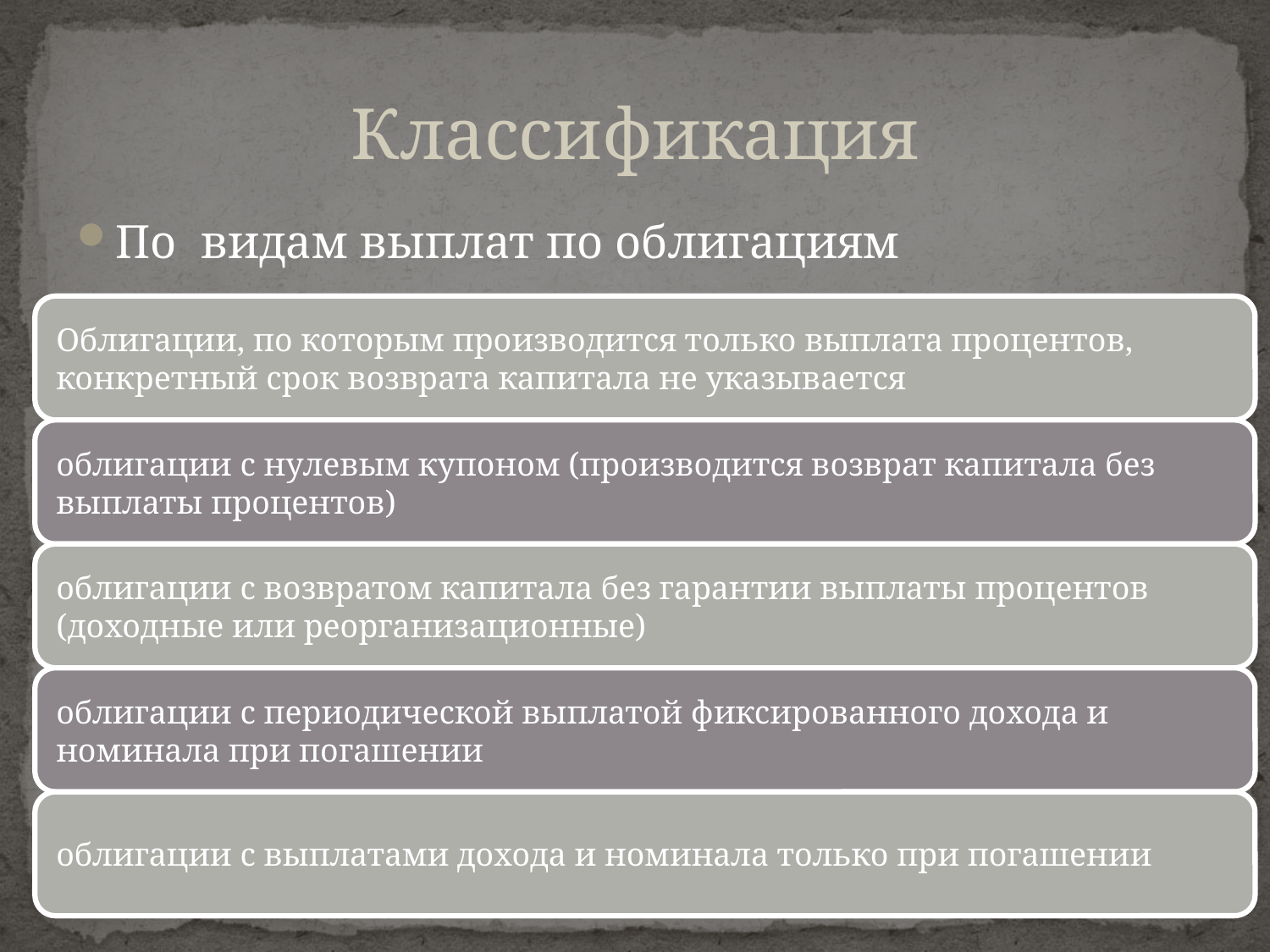

Классификация
По  видам выплат по облигациям
Облигации, по которым производится только выплата процентов, конкретный срок возврата капитала не указывается
облигации с нулевым купоном (производится возврат капитала без выплаты процентов)
облигации с возвратом капитала без гарантии выплаты процентов (доходные или реорганизационные)
облигации с периодической выплатой фиксированного дохода и номинала при погашении
облигации с выплатами дохода и номинала только при погашении